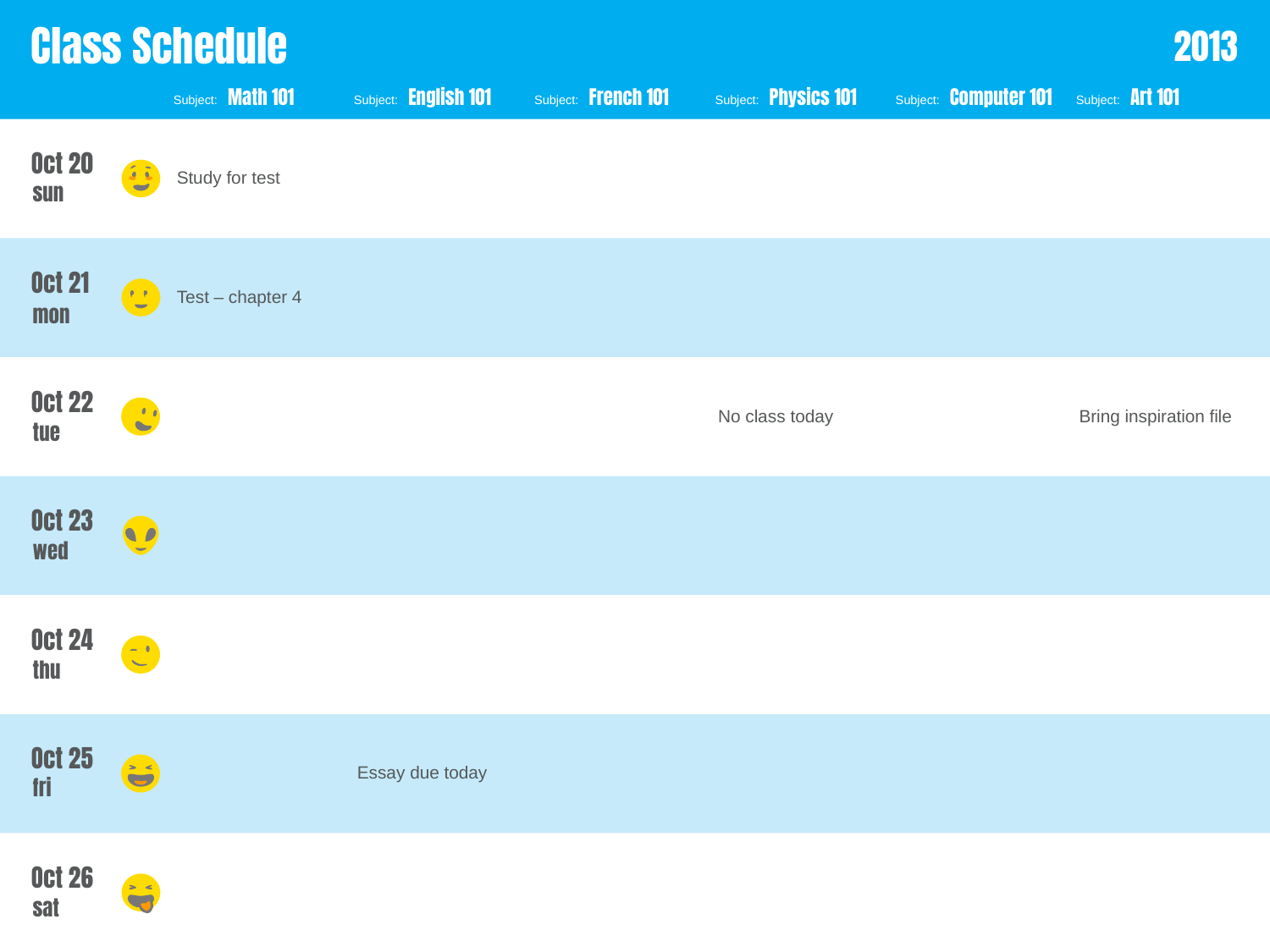

# Class Schedule
2013
Math 101
English 101
French 101
Physics 101
Computer 101
Art 101
Study for test

Oct 20
Test – chapter 4

Oct 21

No class today

Bring inspiration file
Oct 22

Oct 23

Oct 24

Essay due today

Oct 25

Oct 26